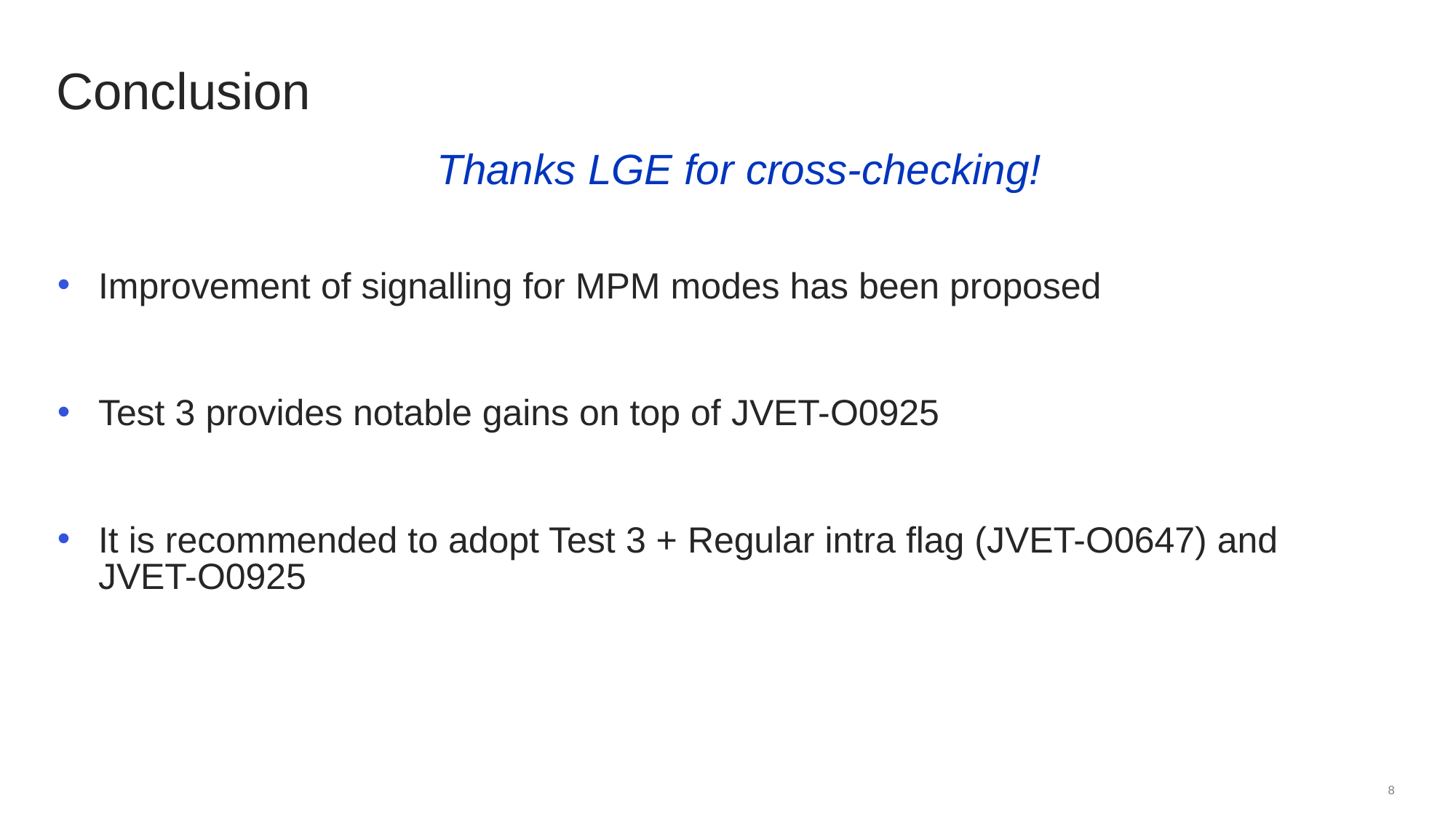

# Conclusion

Improvement of signalling for MPM modes has been proposed

Test 3 provides notable gains on top of JVET-O0925

It is recommended to adopt Test 3 + Regular intra flag (JVET-O0647) and JVET-O0925
Thanks LGE for cross-checking!